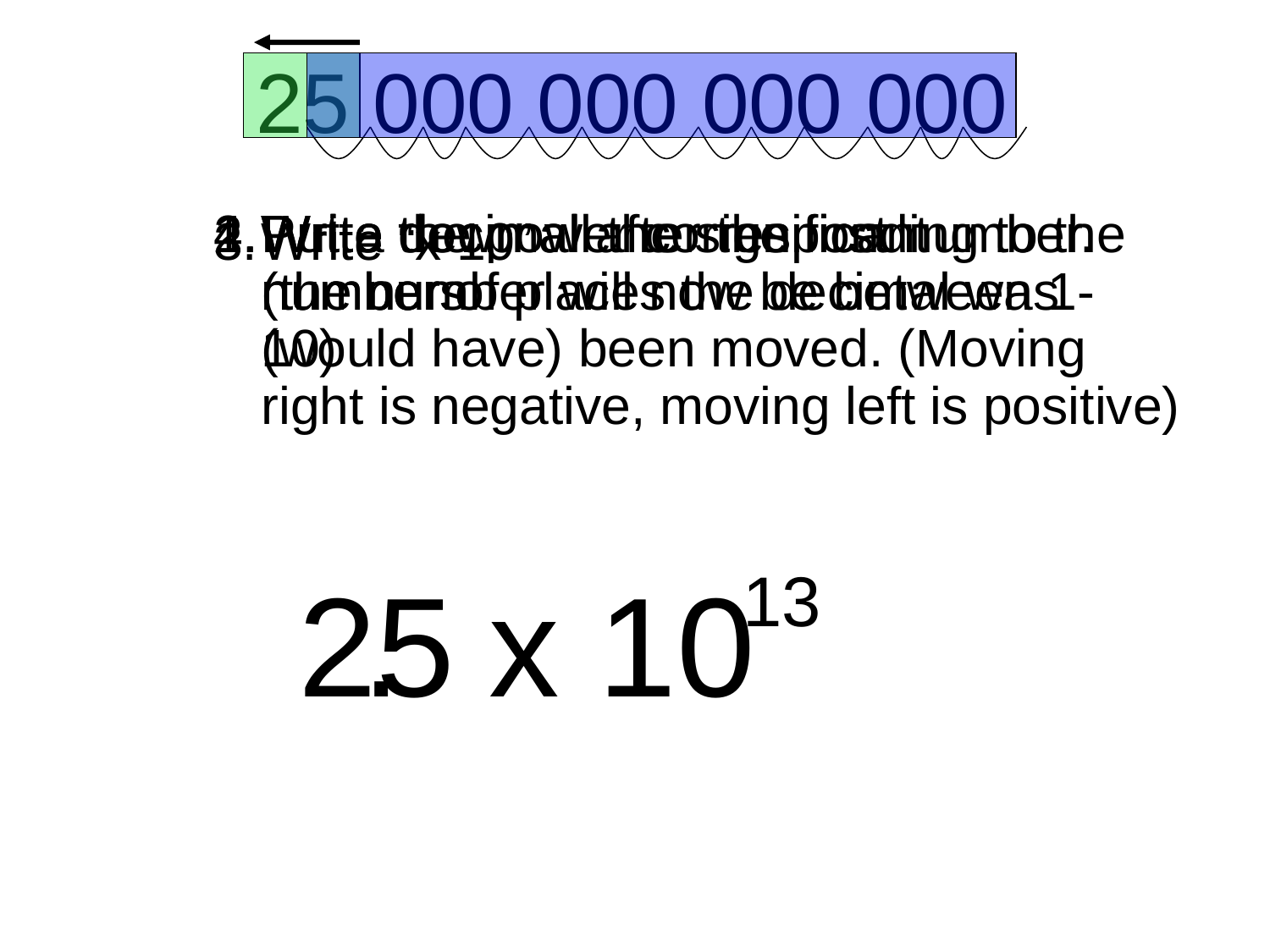

25 000 000 000 000

Write down all the significant numbers
Put a decimal after the first number. (the number will now be between 1-10)

Write “x 10”
Write the power corresponding to the number of places the decimal was (would have) been moved. (Moving right is negative, moving left is positive)

25
.
x 10
13